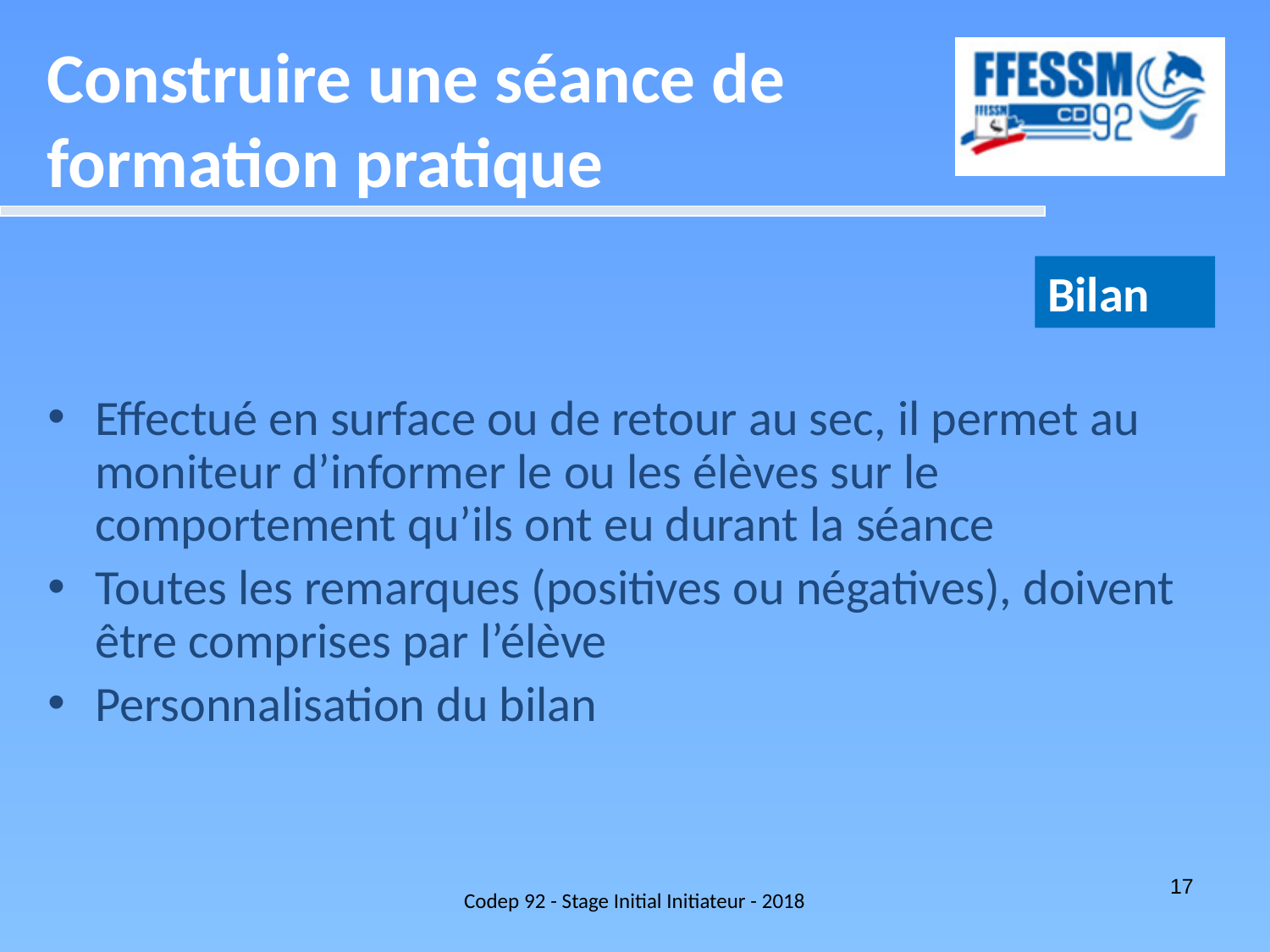

Construire une séance de formation pratique
Bilan
Effectué en surface ou de retour au sec, il permet au moniteur d’informer le ou les élèves sur le comportement qu’ils ont eu durant la séance
Toutes les remarques (positives ou négatives), doivent être comprises par l’élève
Personnalisation du bilan
Codep 92 - Stage Initial Initiateur - 2018
17